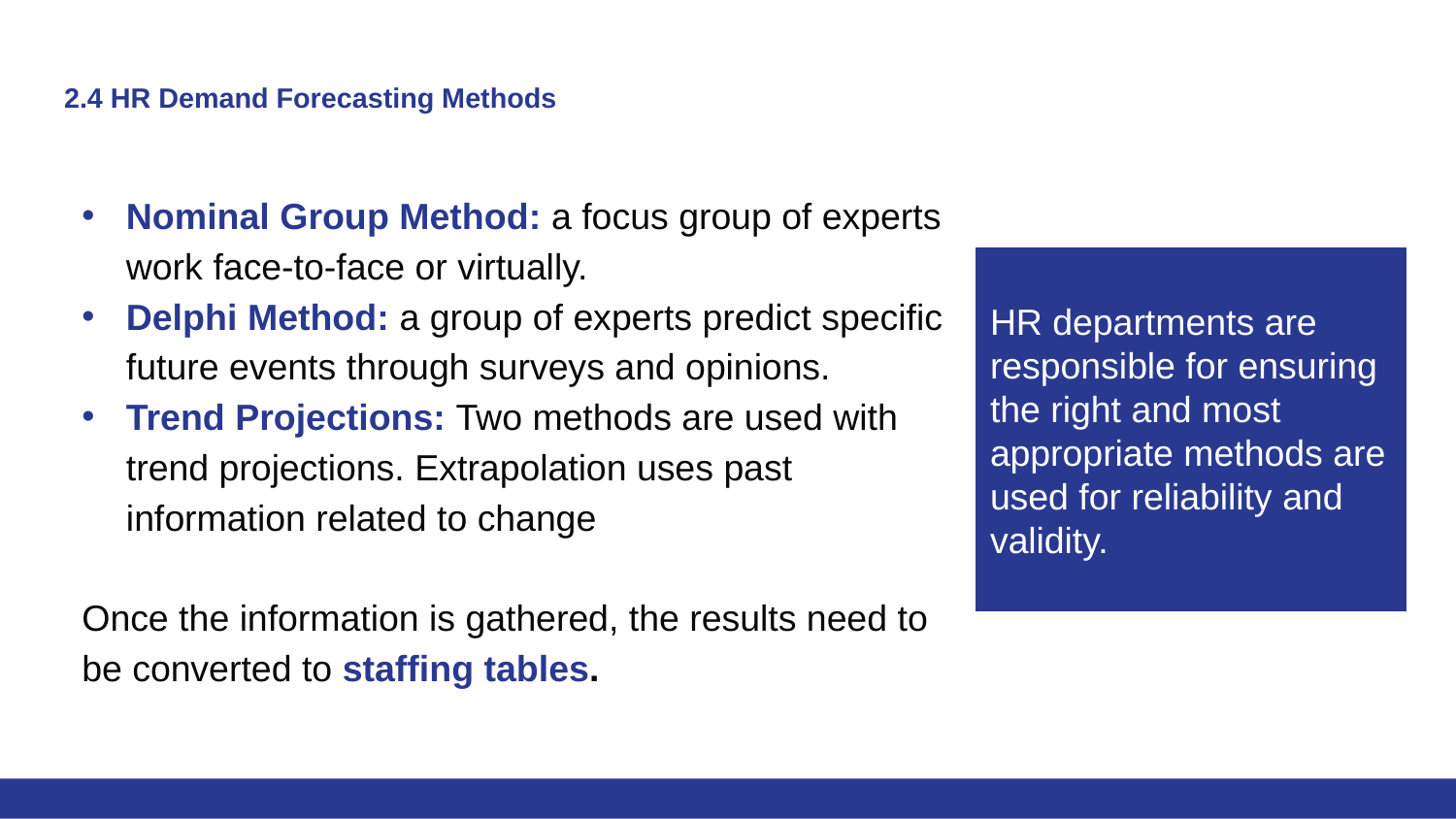

# 2.4 HR Demand Forecasting Methods
Nominal Group Method: a focus group of experts work face-to-face or virtually.
Delphi Method: a group of experts predict specific future events through surveys and opinions.
Trend Projections: Two methods are used with trend projections. Extrapolation uses past information related to change

Once the information is gathered, the results need to be converted to staffing tables.

HR departments are responsible for ensuring the right and most appropriate methods are used for reliability and validity.